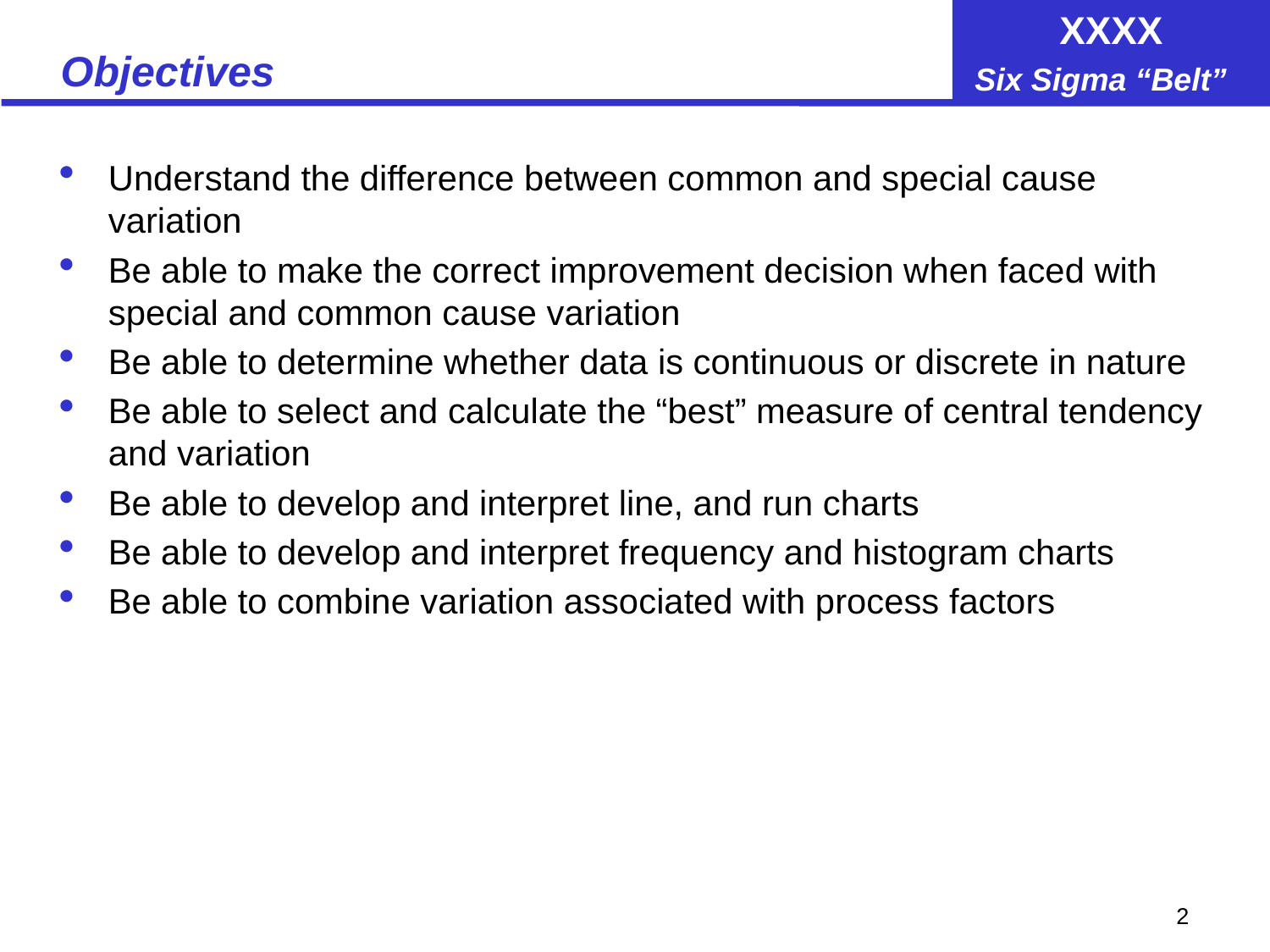

# Objectives
Understand the difference between common and special cause variation
Be able to make the correct improvement decision when faced with special and common cause variation
Be able to determine whether data is continuous or discrete in nature
Be able to select and calculate the “best” measure of central tendency and variation
Be able to develop and interpret line, and run charts
Be able to develop and interpret frequency and histogram charts
Be able to combine variation associated with process factors